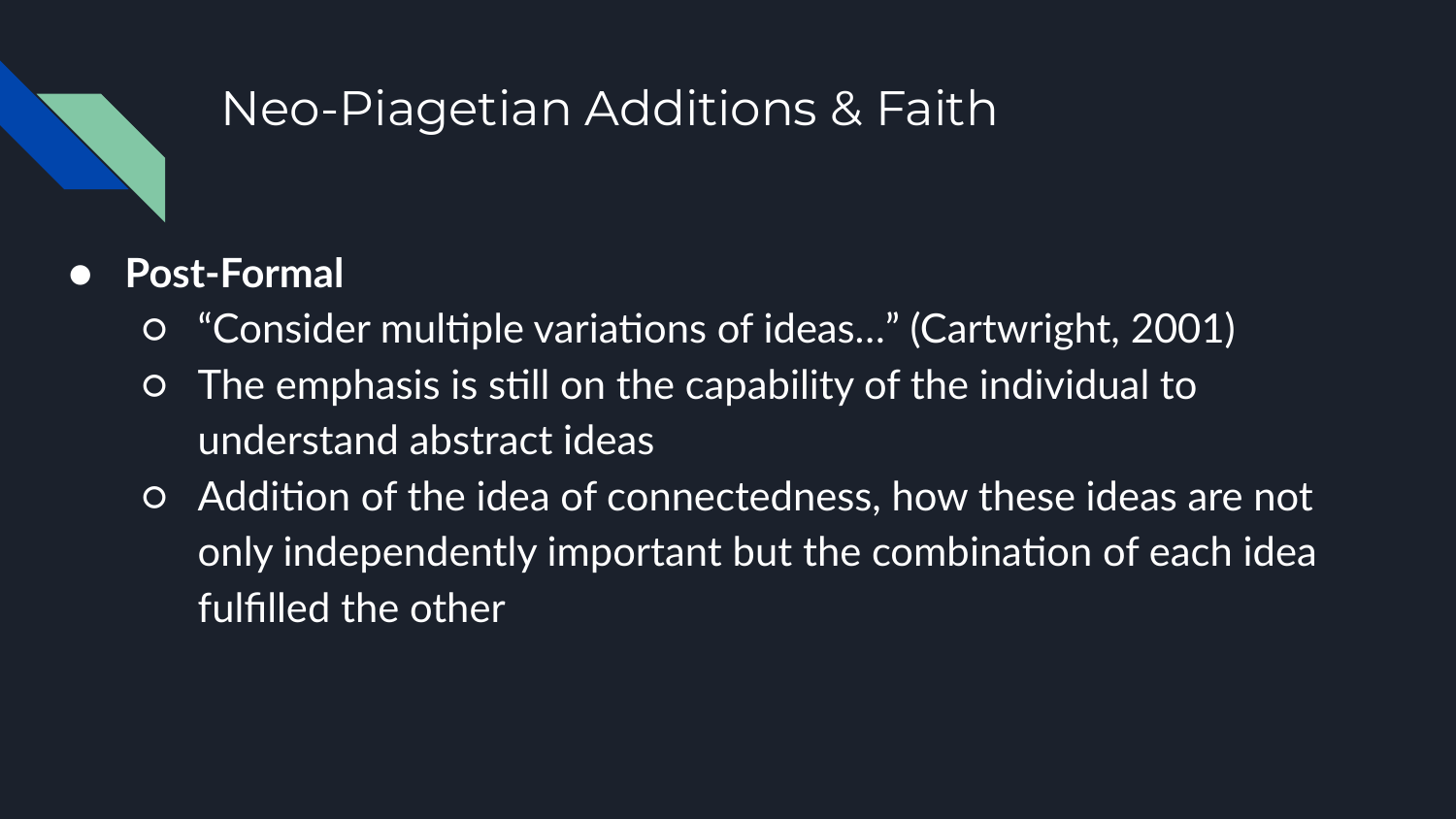

# Neo-Piagetian Additions & Faith
Post-Formal
“Consider multiple variations of ideas…” (Cartwright, 2001)
The emphasis is still on the capability of the individual to understand abstract ideas
Addition of the idea of connectedness, how these ideas are not only independently important but the combination of each idea fulfilled the other